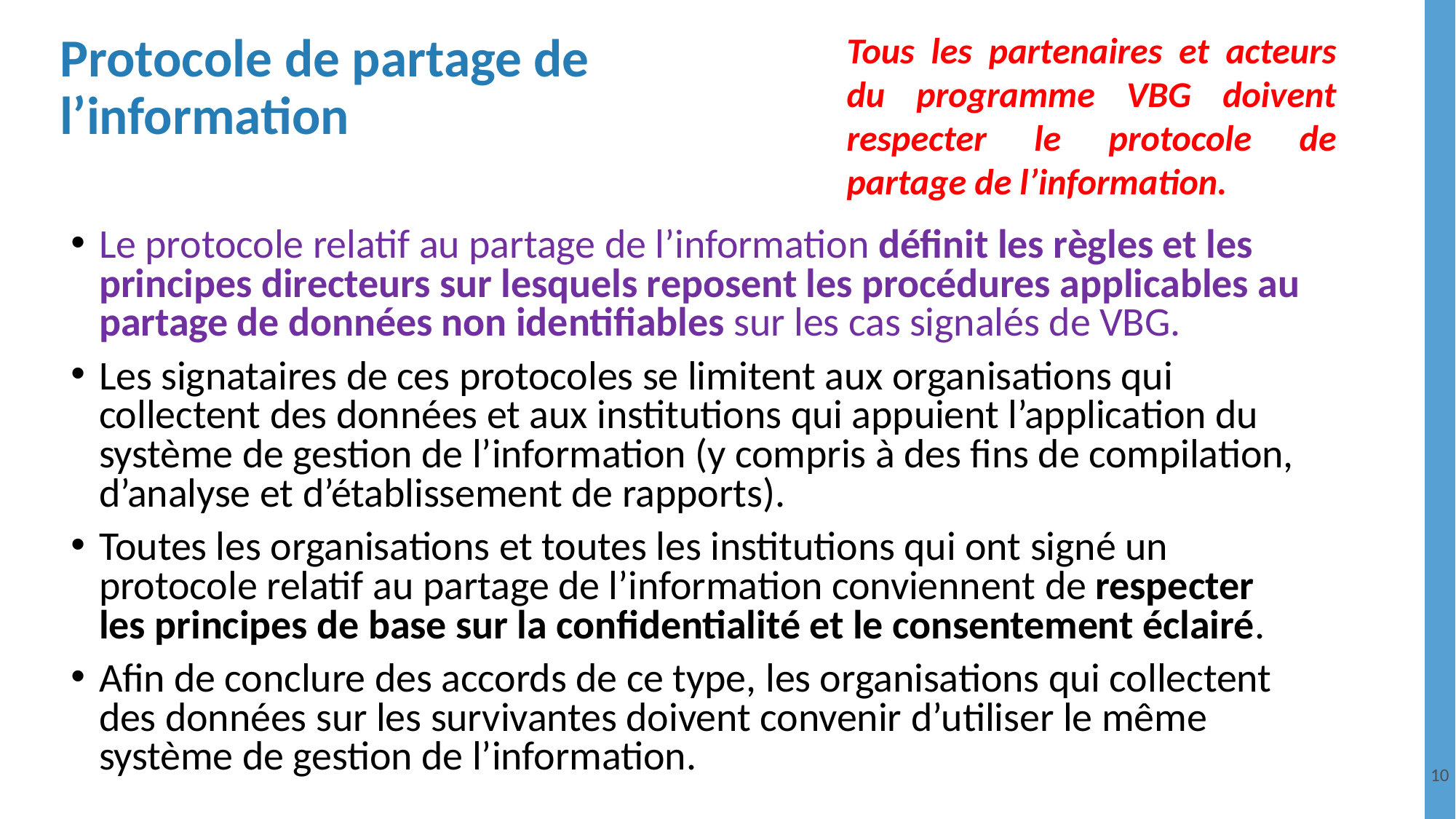

Tous les partenaires et acteurs du programme VBG doivent respecter le protocole de partage de l’information.
# Protocole de partage de l’information
Le protocole relatif au partage de l’information définit les règles et les principes directeurs sur lesquels reposent les procédures applicables au partage de données non identifiables sur les cas signalés de VBG.
Les signataires de ces protocoles se limitent aux organisations qui collectent des données et aux institutions qui appuient l’application du système de gestion de l’information (y compris à des fins de compilation, d’analyse et d’établissement de rapports).
Toutes les organisations et toutes les institutions qui ont signé un protocole relatif au partage de l’information conviennent de respecter les principes de base sur la confidentialité et le consentement éclairé.
Afin de conclure des accords de ce type, les organisations qui collectent des données sur les survivantes doivent convenir d’utiliser le même système de gestion de l’information.